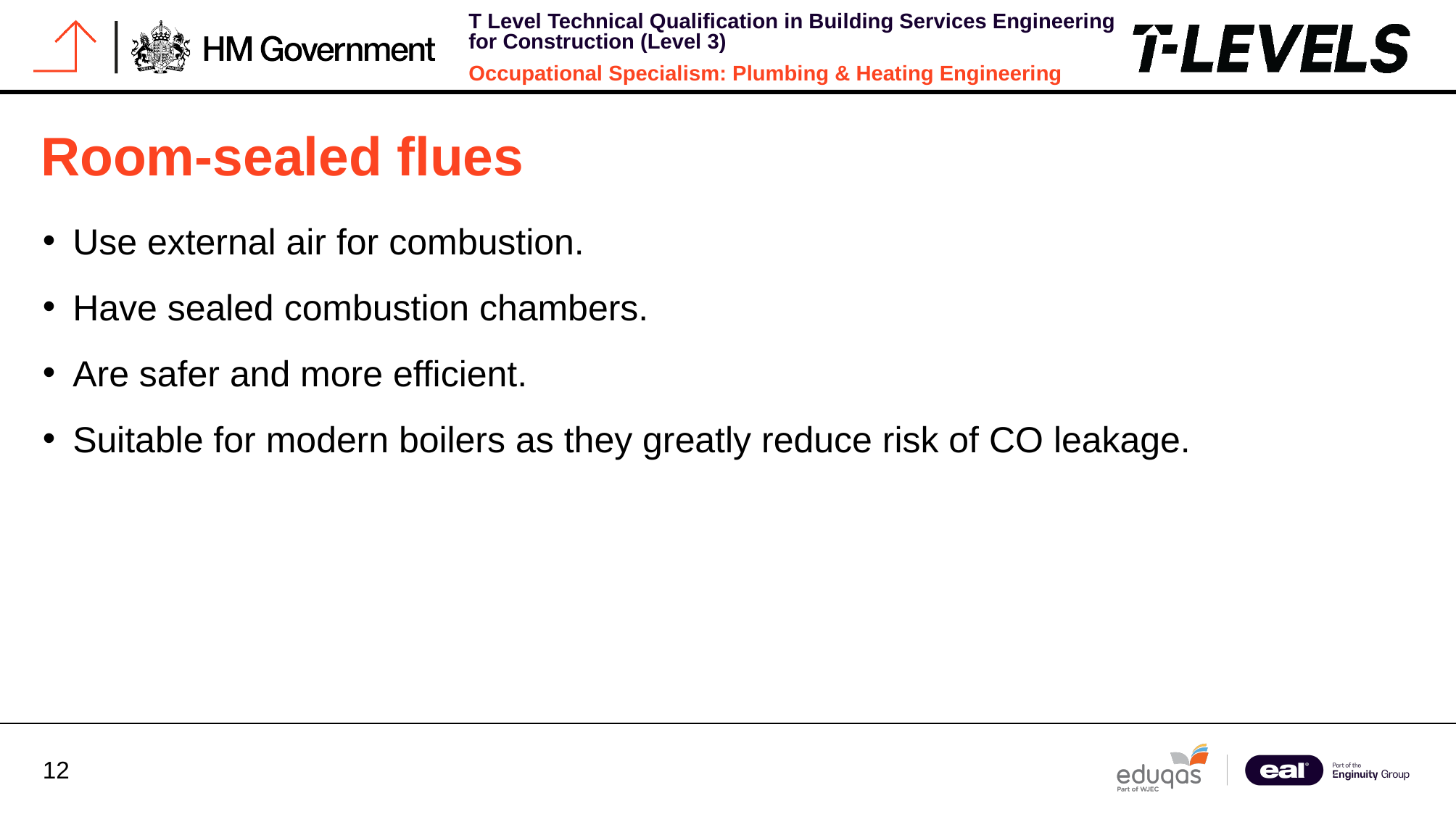

# Room-sealed flues
Use external air for combustion.
Have sealed combustion chambers.
Are safer and more efficient.
Suitable for modern boilers as they greatly reduce risk of CO leakage.